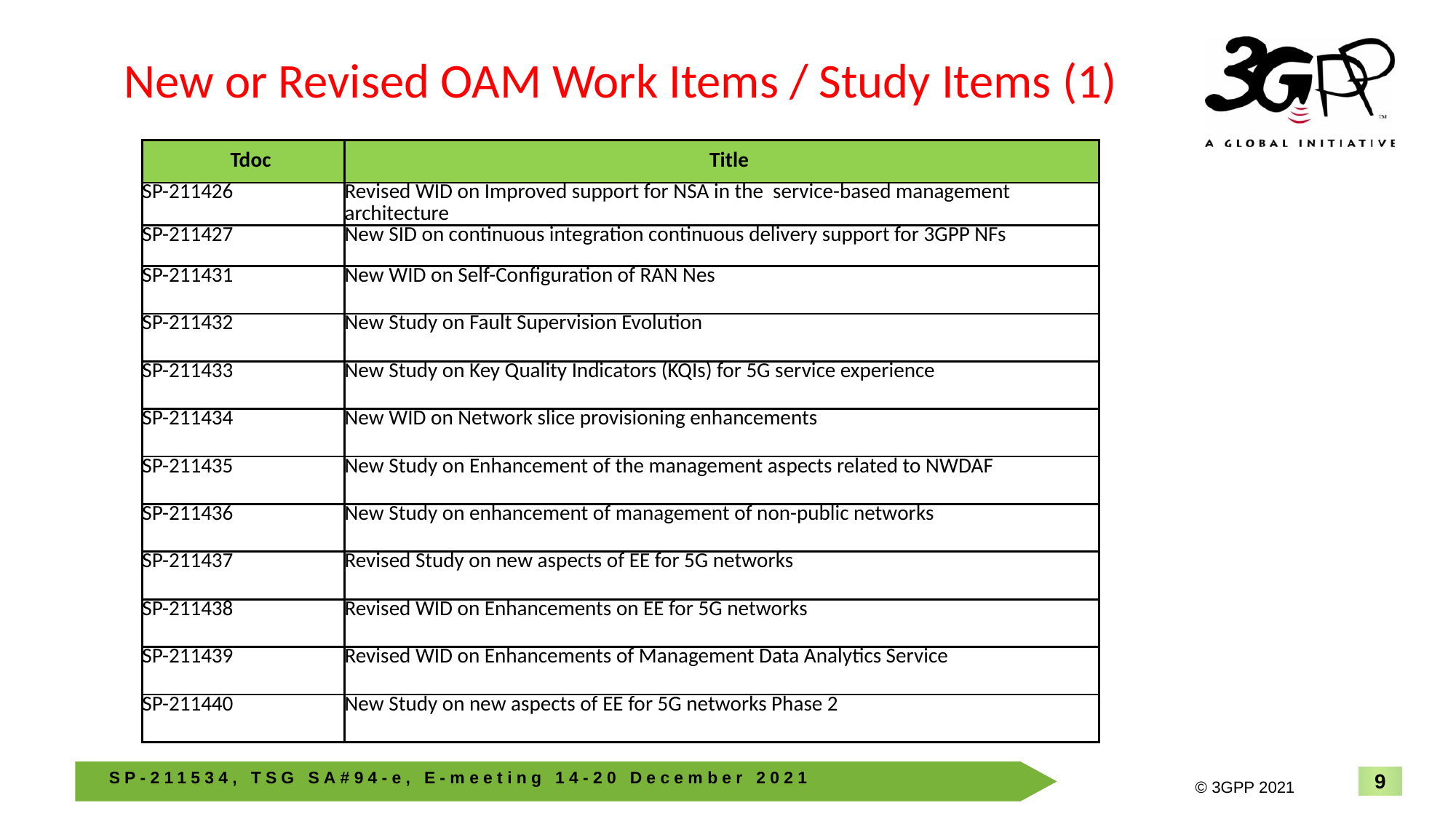

New or Revised OAM Work Items / Study Items (1)
| Tdoc | Title |
| --- | --- |
| SP-211426 | Revised WID on Improved support for NSA in the service-based management architecture |
| SP-211427 | New SID on continuous integration continuous delivery support for 3GPP NFs |
| SP-211431 | New WID on Self-Configuration of RAN Nes |
| SP-211432 | New Study on Fault Supervision Evolution |
| SP-211433 | New Study on Key Quality Indicators (KQIs) for 5G service experience |
| SP-211434 | New WID on Network slice provisioning enhancements |
| SP-211435 | New Study on Enhancement of the management aspects related to NWDAF |
| SP-211436 | New Study on enhancement of management of non-public networks |
| SP-211437 | Revised Study on new aspects of EE for 5G networks |
| SP-211438 | Revised WID on Enhancements on EE for 5G networks |
| SP-211439 | Revised WID on Enhancements of Management Data Analytics Service |
| SP-211440 | New Study on new aspects of EE for 5G networks Phase 2 |